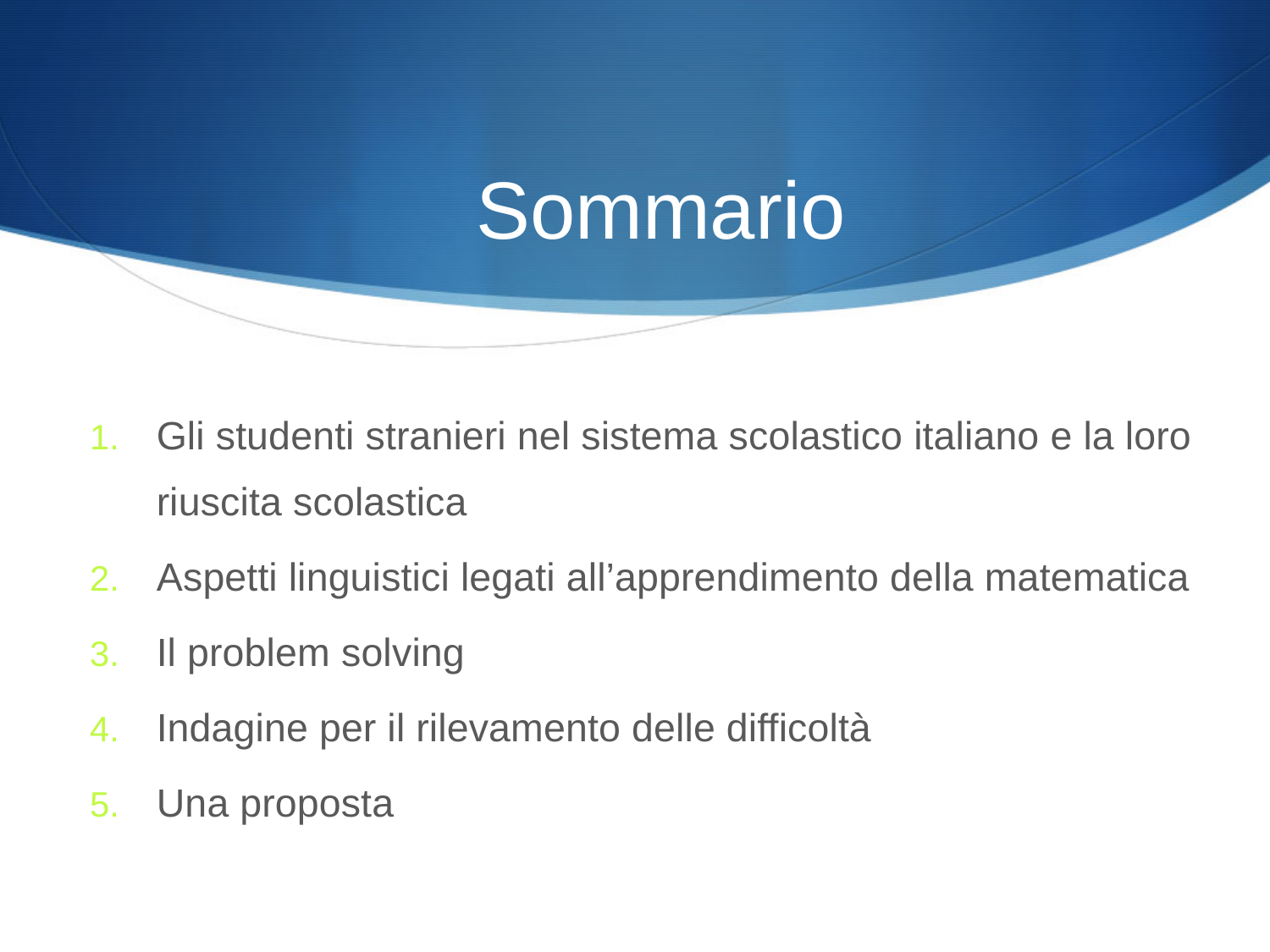

# Sommario
Gli studenti stranieri nel sistema scolastico italiano e la loro riuscita scolastica
Aspetti linguistici legati all’apprendimento della matematica
Il problem solving
Indagine per il rilevamento delle difficoltà
Una proposta